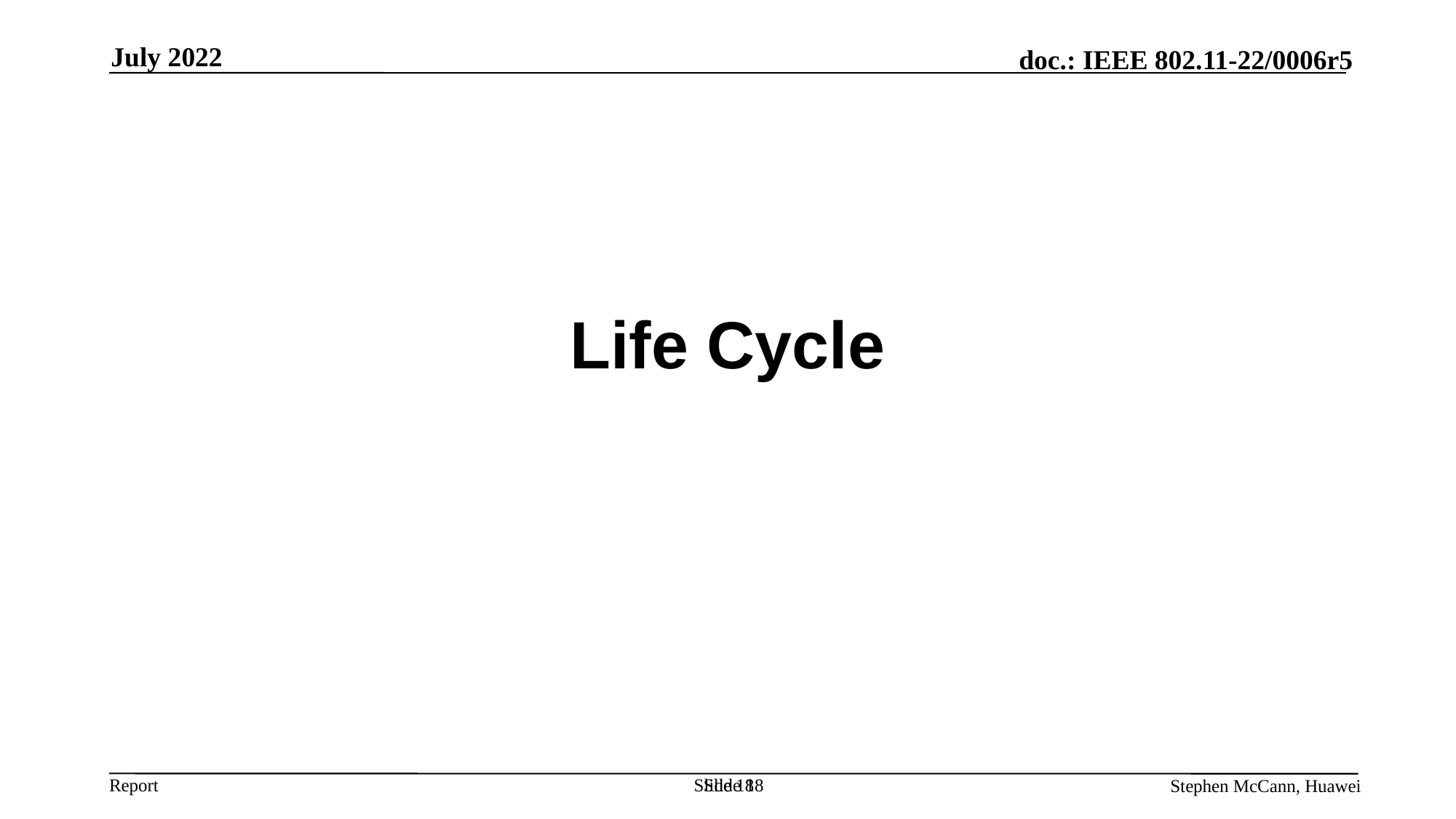

July 2022
# Life Cycle
Slide 18
Slide 18
Stephen McCann, Huawei